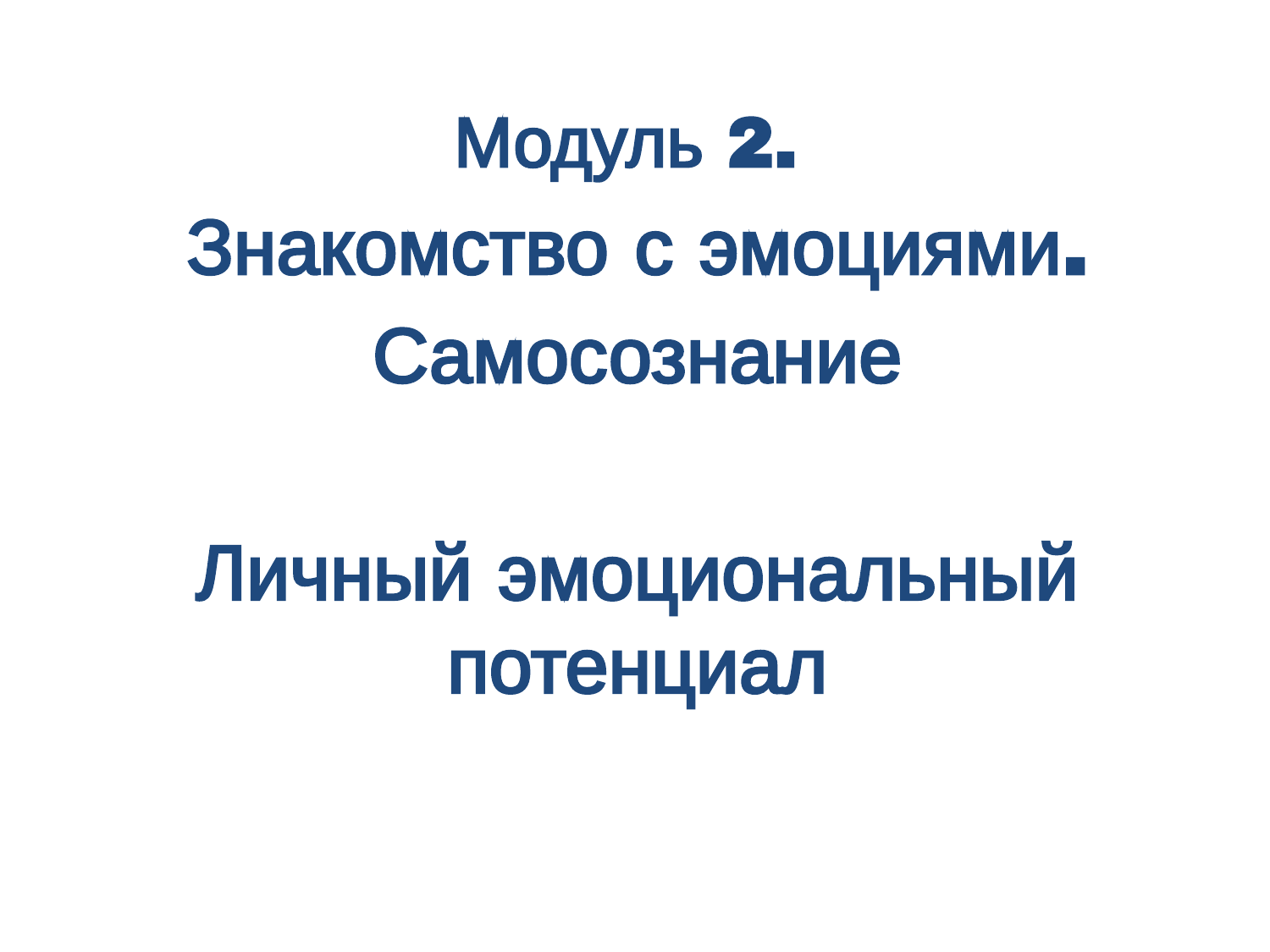

Модуль 2.
Знакомство с эмоциями.
Самосознание

Личный эмоциональный потенциал